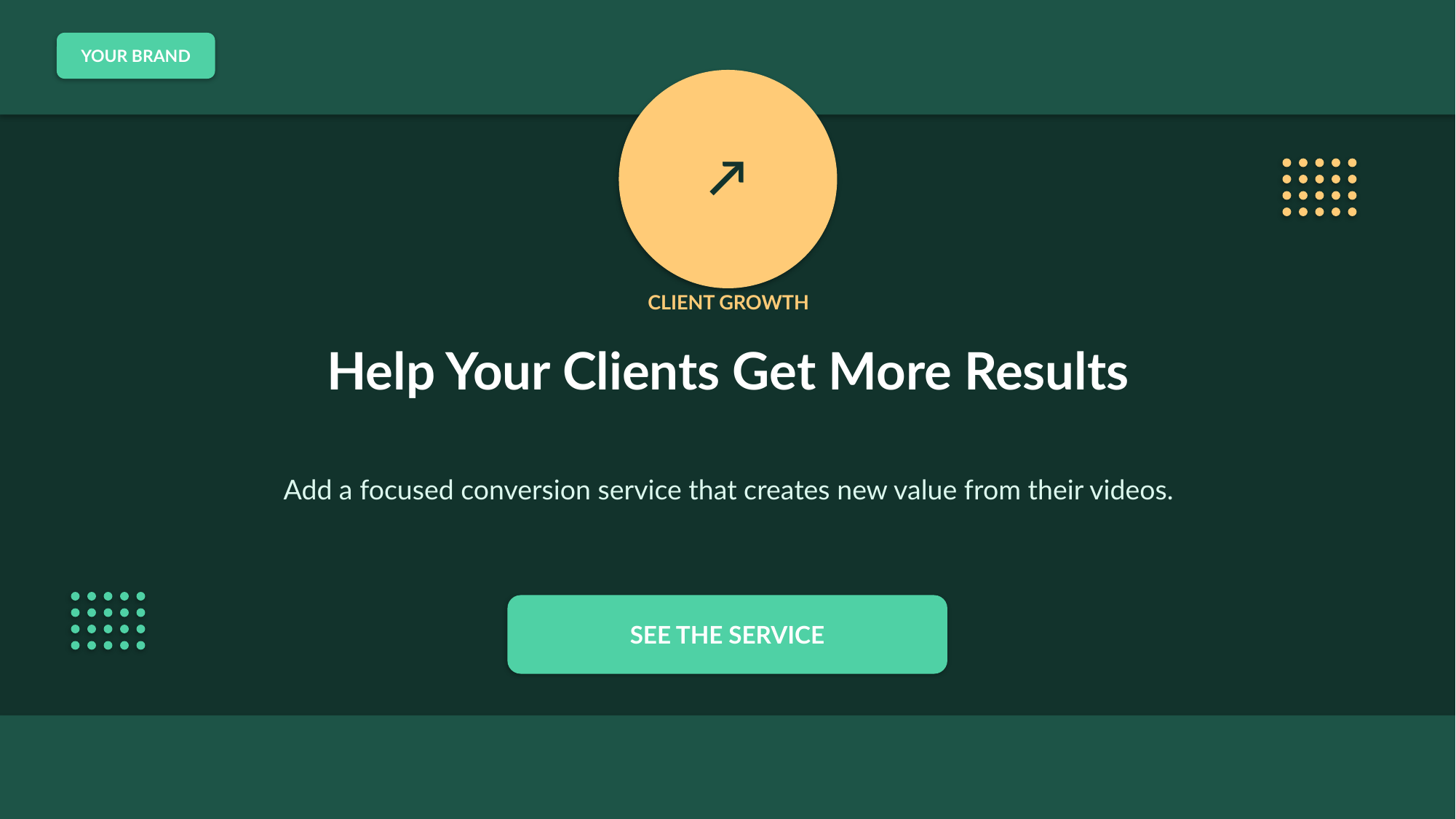

YOUR BRAND

↗

CLIENT GROWTH
Help Your Clients Get More Results
Add a focused conversion service that creates new value from their videos.

SEE THE SERVICE

PAUSE • NOTICE • CLICK